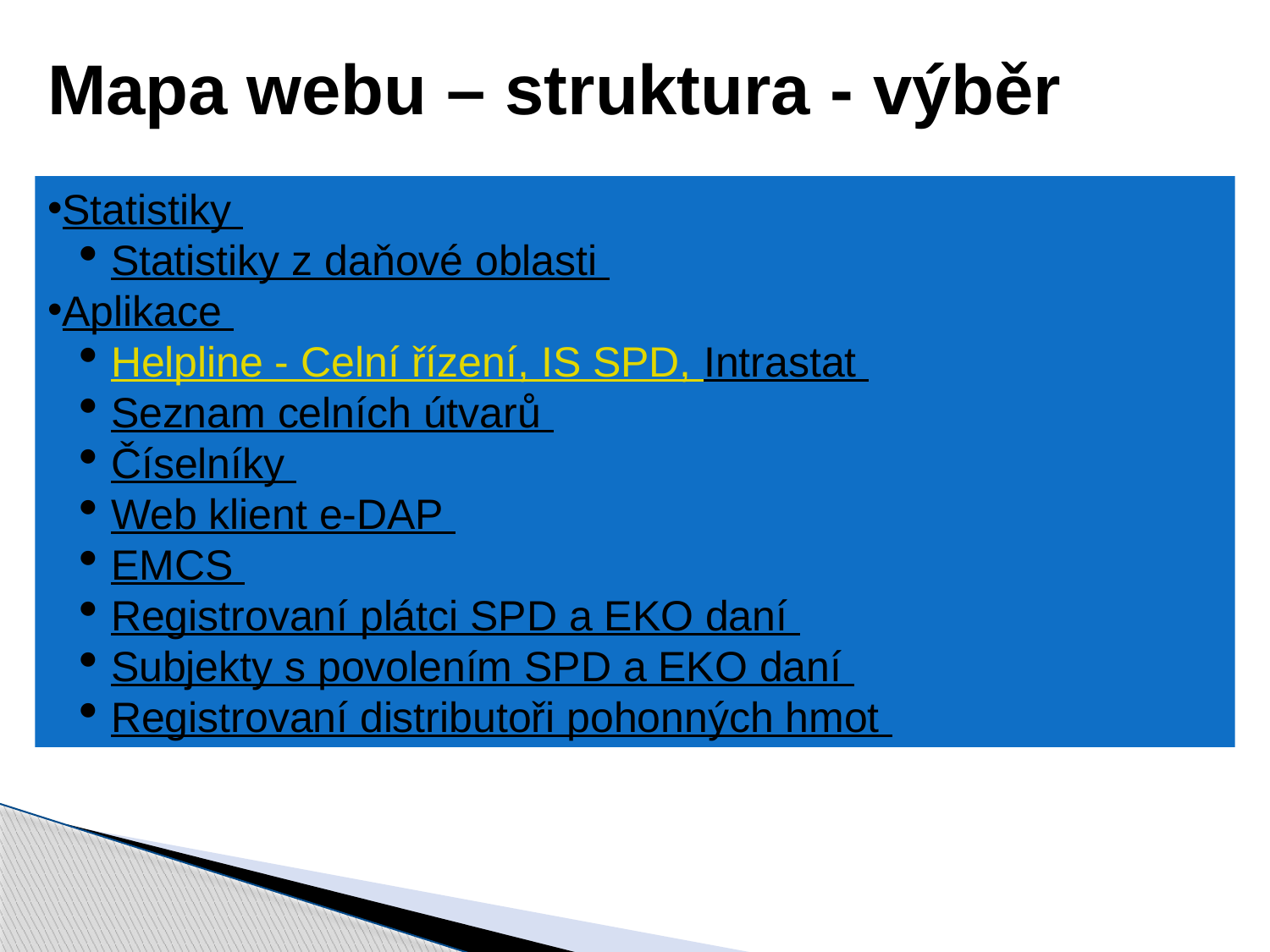

# Mapa webu – struktura - výběr
Statistiky
Statistiky z daňové oblasti
Aplikace
Helpline - Celní řízení, IS SPD, Intrastat
Seznam celních útvarů
Číselníky
Web klient e-DAP
EMCS
Registrovaní plátci SPD a EKO daní
Subjekty s povolením SPD a EKO daní
Registrovaní distributoři pohonných hmot